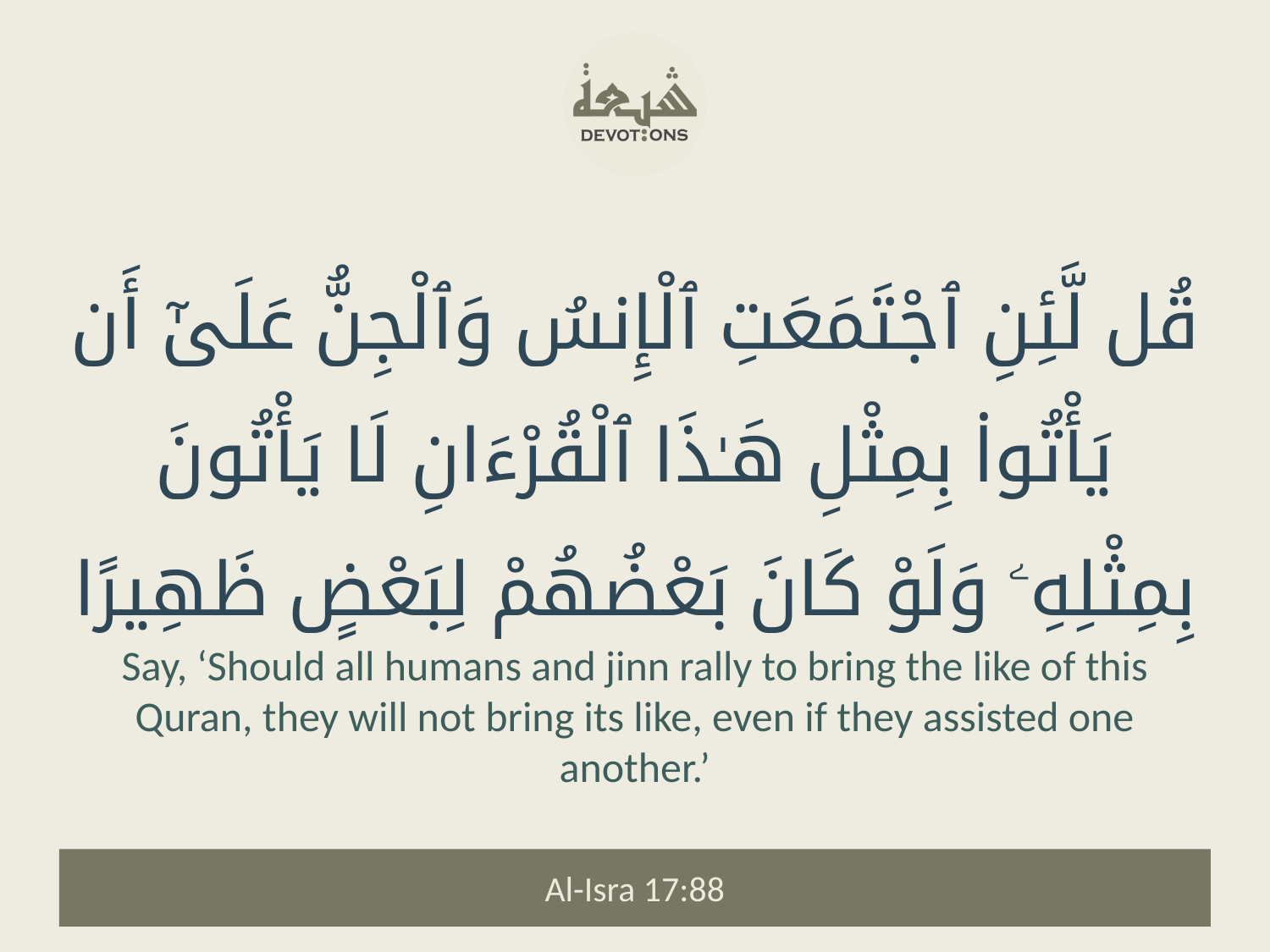

قُل لَّئِنِ ٱجْتَمَعَتِ ٱلْإِنسُ وَٱلْجِنُّ عَلَىٰٓ أَن يَأْتُوا۟ بِمِثْلِ هَـٰذَا ٱلْقُرْءَانِ لَا يَأْتُونَ بِمِثْلِهِۦ وَلَوْ كَانَ بَعْضُهُمْ لِبَعْضٍ ظَهِيرًا
Say, ‘Should all humans and jinn rally to bring the like of this Quran, they will not bring its like, even if they assisted one another.’
Al-Isra 17:88